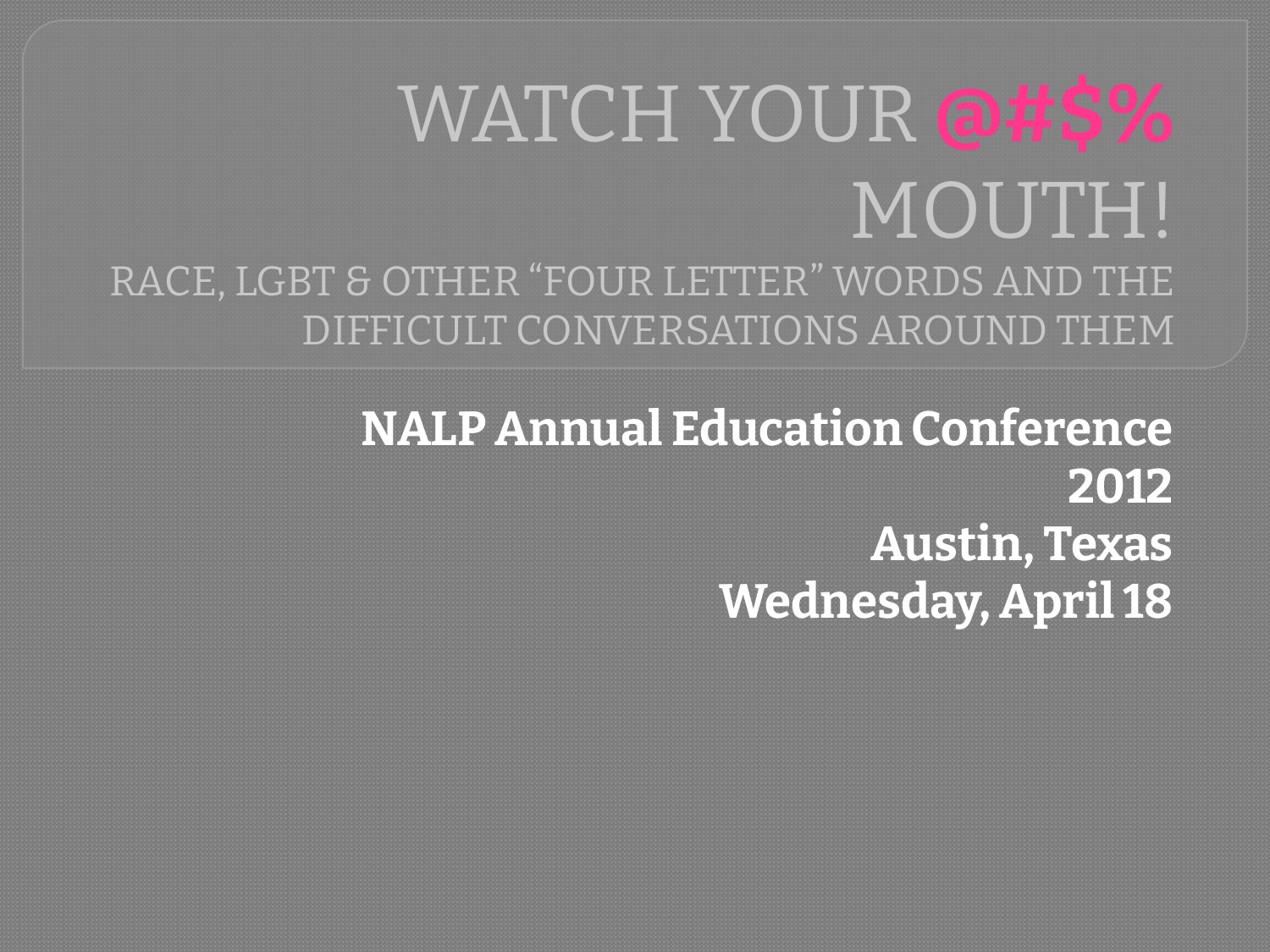

# Watch Your @#$% Mouth! Race, LGBT & other “Four Letter” Words and the Difficult Conversations Around Them
NALP Annual Education Conference 2012
Austin, Texas
Wednesday, April 18